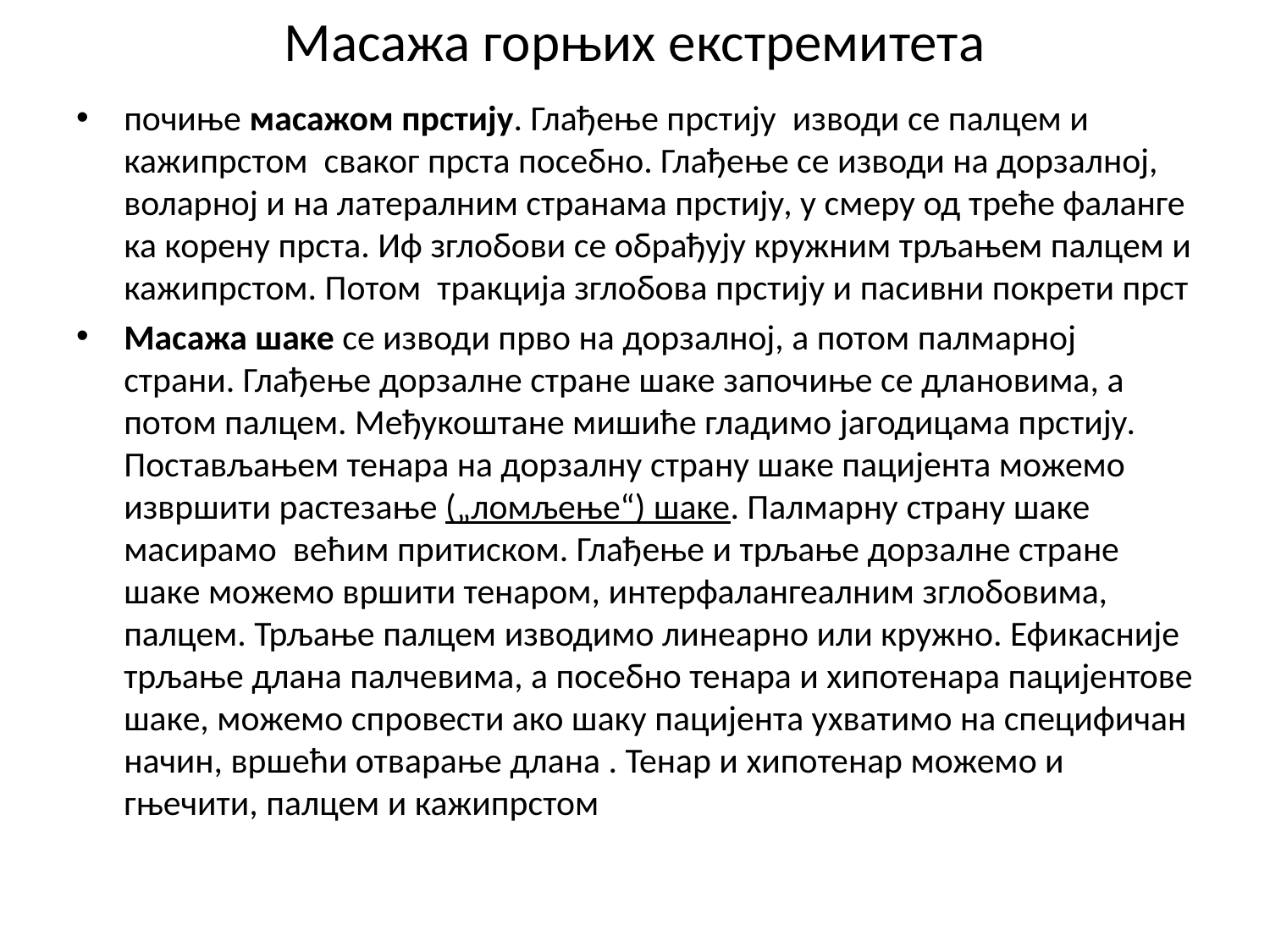

# Масажа горњих екстремитета
почиње масажом прстију. Глађење прстију  изводи се палцем и кажипрстом  сваког прста посебно. Глађење се изводи на дорзалној, воларној и на латералним странама прстију, у смеру од треће фаланге ка корену прста. Иф зглобови се обрађују кружним трљањем палцем и кажипрстом. Потом  тракција зглобова прстију и пасивни покрети прст
Масажа шаке се изводи прво на дорзалној, а потом палмарној страни. Глађење дорзалне стране шаке започиње се длановима, а потом палцем. Међукоштане мишиће гладимо јагодицама прстију. Постављањем тенара на дорзалну страну шаке пацијента можемо извршити растезање („ломљење“) шаке. Палмарну страну шаке масирамо  већим притиском. Глађење и трљање дорзалне стране шаке можемо вршити тенаром, интерфалангеалним зглобовима, палцем. Трљање палцем изводимо линеарно или кружно. Ефикасније трљање длана палчевима, а посебно тенара и хипотенара пацијентове шаке, можемо спровести ако шаку пацијента ухватимо на специфичан начин, вршећи отварање длана . Тенар и хипотенар можемо и гњечити, палцем и кажипрстом